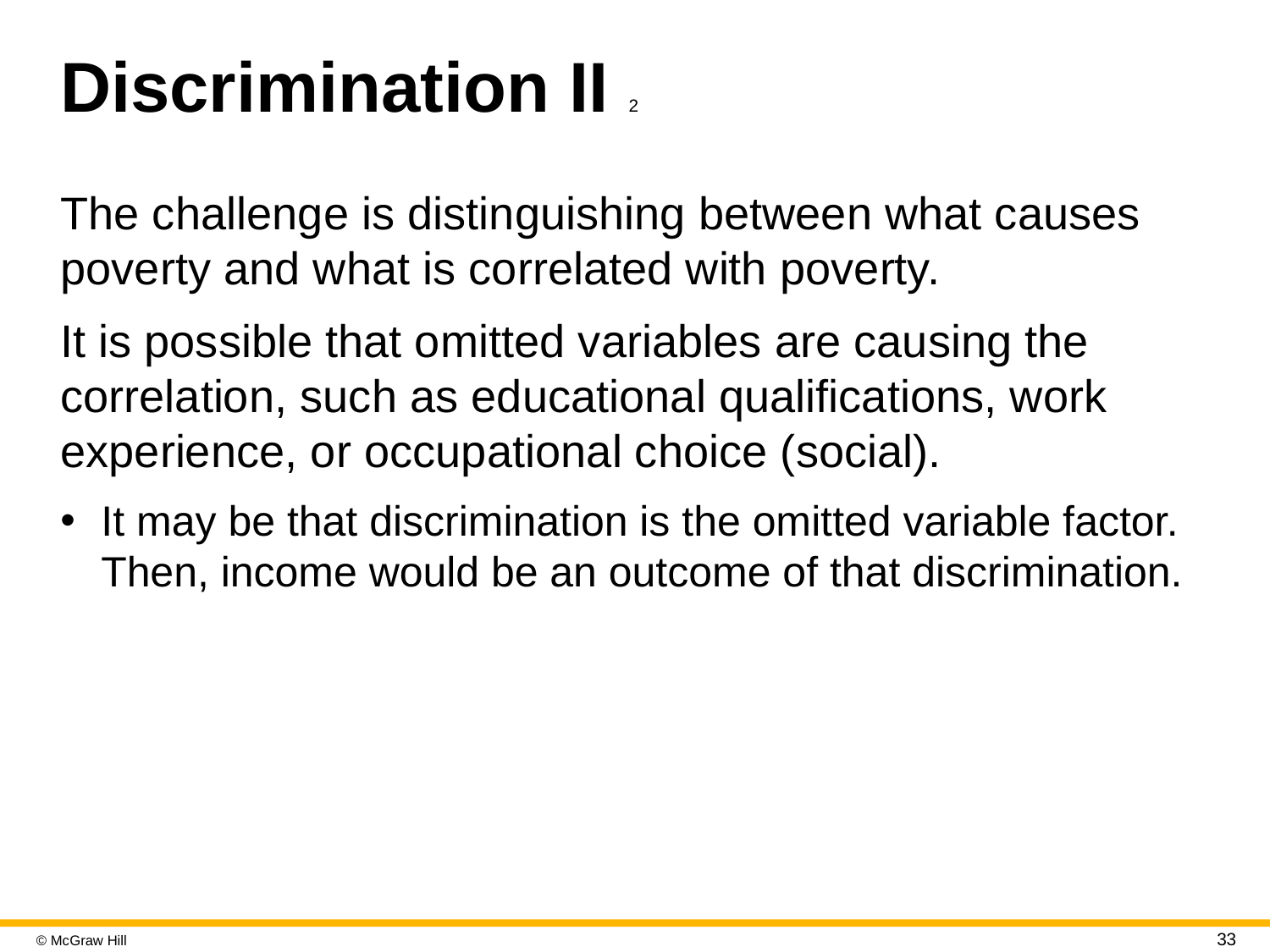

# Discrimination II 2
The challenge is distinguishing between what causes poverty and what is correlated with poverty.
It is possible that omitted variables are causing the correlation, such as educational qualifications, work experience, or occupational choice (social).
It may be that discrimination is the omitted variable factor. Then, income would be an outcome of that discrimination.